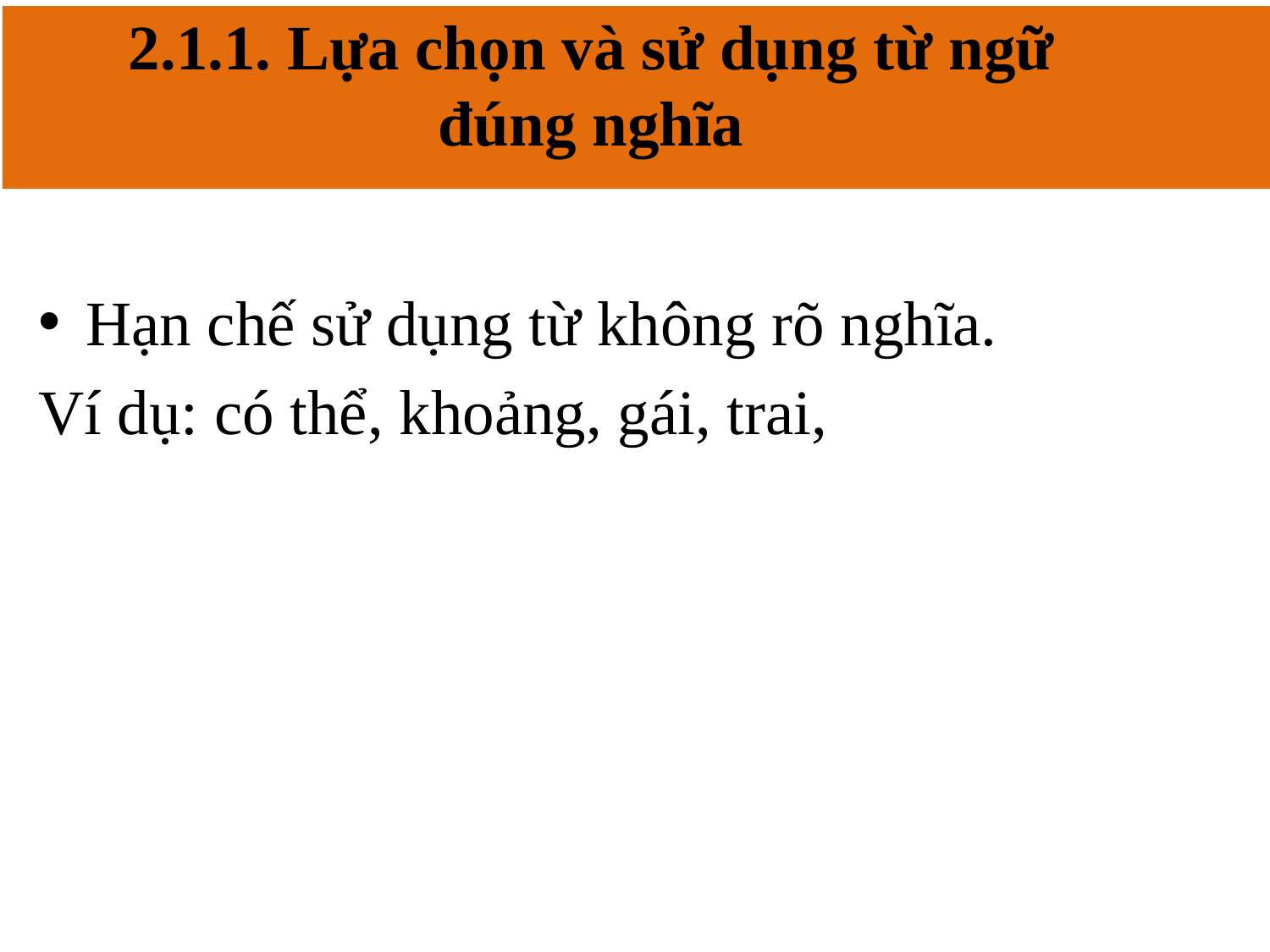

2.1.1. Lựa chọn và sử dụng từ ngữ đúng nghĩa
# 2.1.1. Lựa chọn và sử dụng từ ngữ đúng nghĩa
Hạn chế sử dụng từ không rõ nghĩa.
Ví dụ: có thể, khoảng, gái, trai,